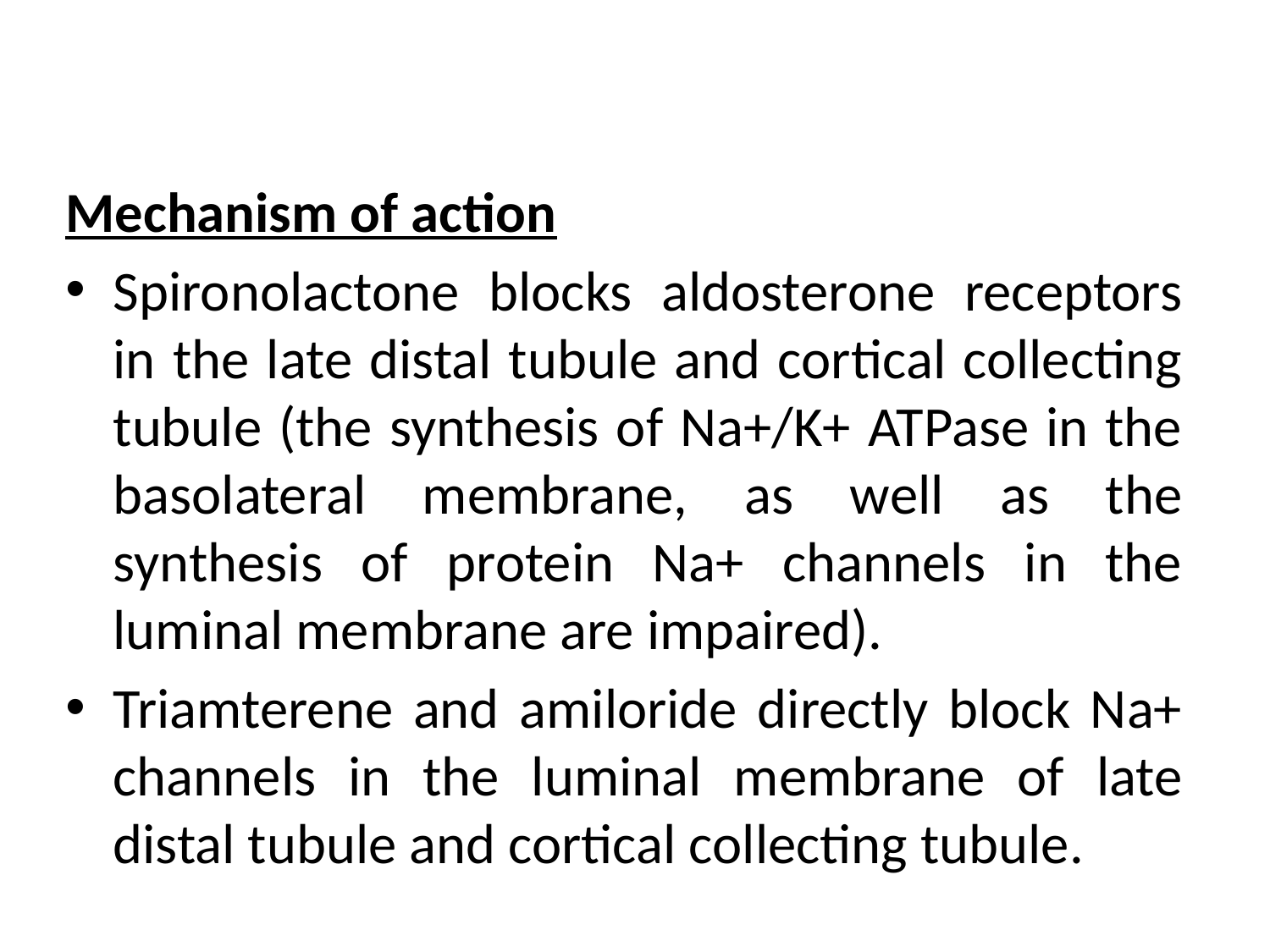

Mechanism of action
Spironolactone blocks aldosterone receptors in the late distal tubule and cortical collecting tubule (the synthesis of Na+/K+ ATPase in the basolateral membrane, as well as the synthesis of protein Na+ channels in the luminal membrane are impaired).
Triamterene and amiloride directly block Na+ channels in the luminal membrane of late distal tubule and cortical collecting tubule.